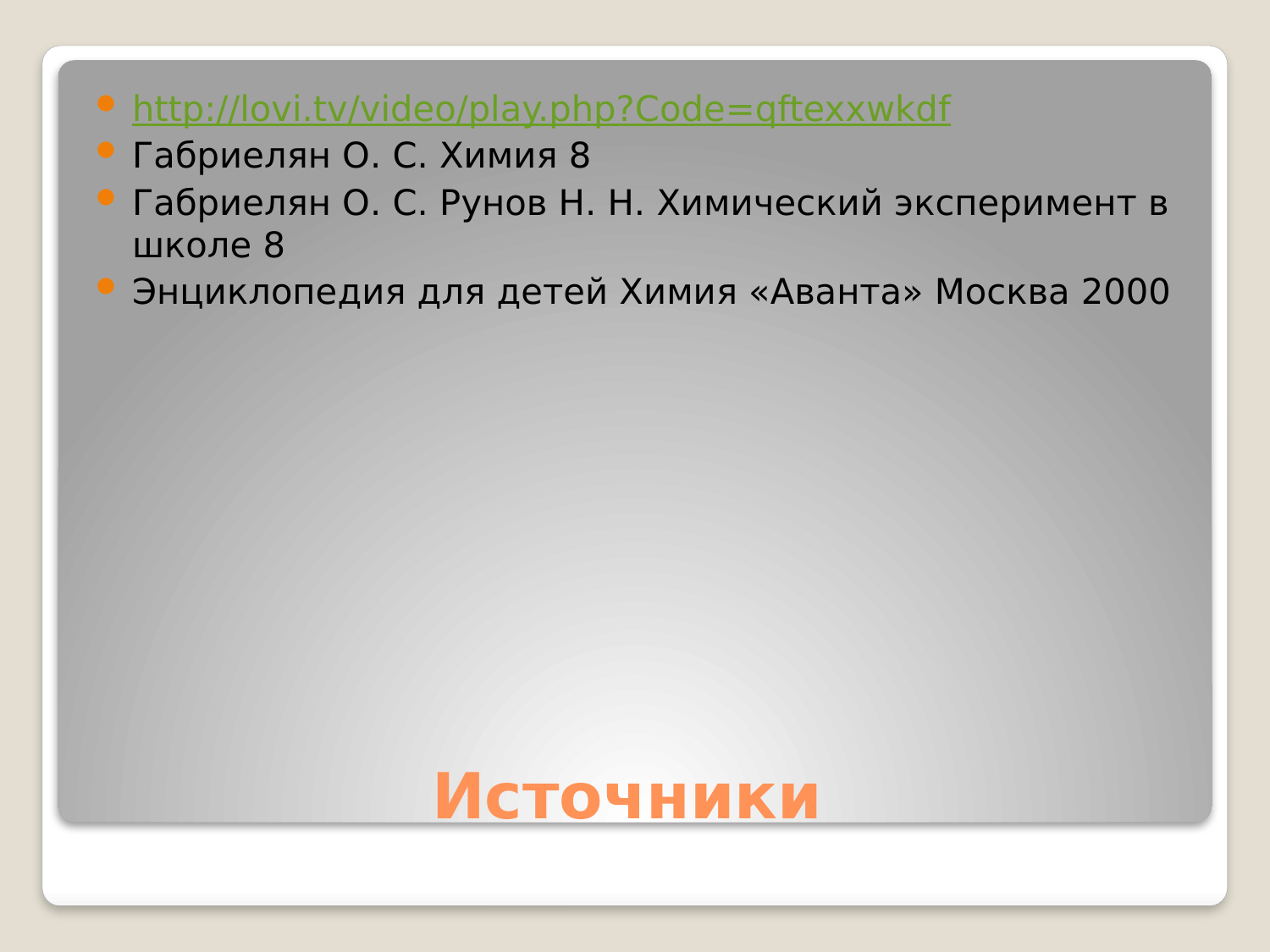

http://lovi.tv/video/play.php?Code=qftexxwkdf
Габриелян О. С. Химия 8
Габриелян О. С. Рунов Н. Н. Химический эксперимент в школе 8
Энциклопедия для детей Химия «Аванта» Москва 2000
# Источники